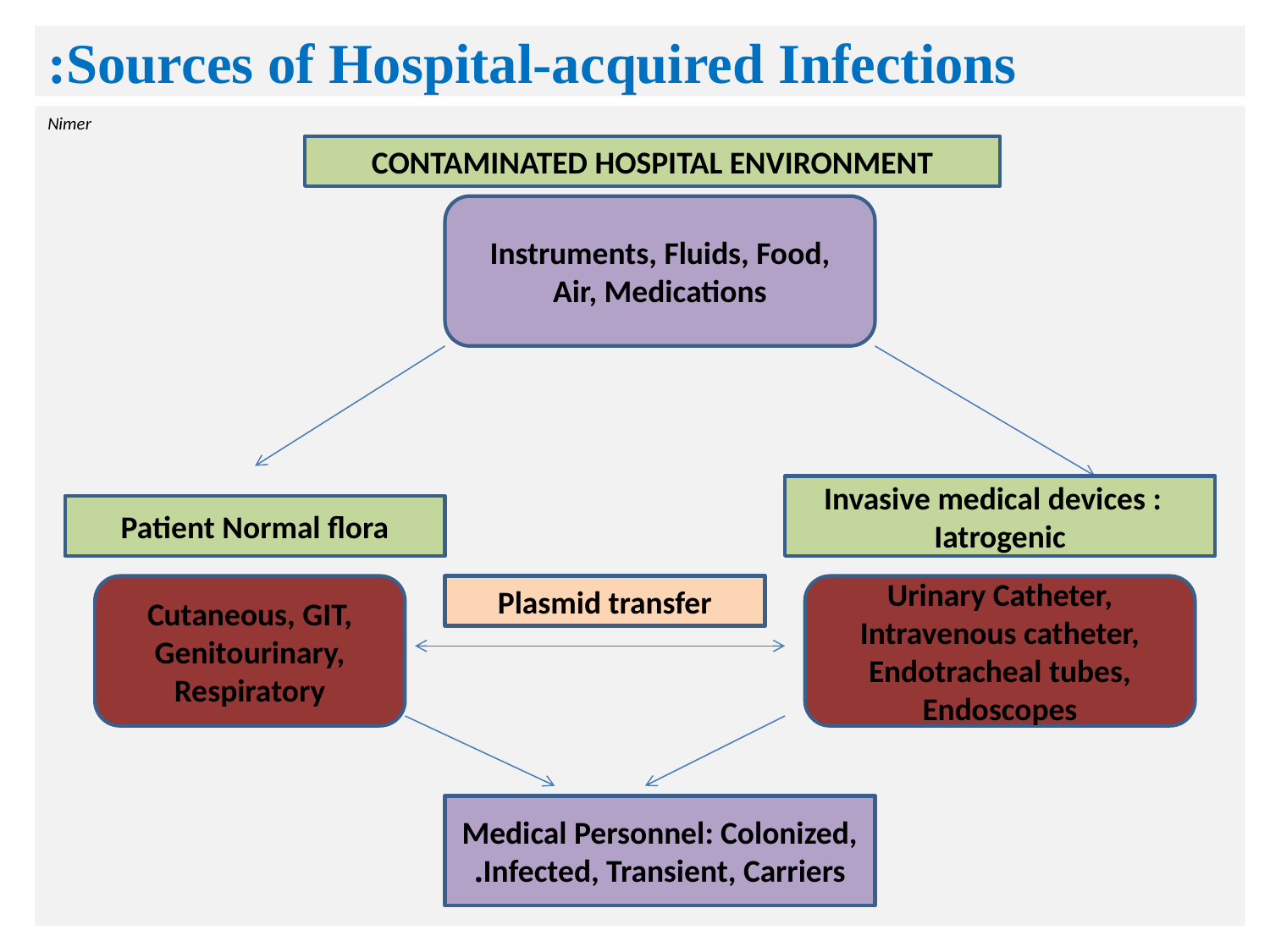

# Sources of Hospital-acquired Infections:
Nimer
CONTAMINATED HOSPITAL ENVIRONMENT
Instruments, Fluids, Food, Air, Medications
Invasive medical devices :   Iatrogenic
Patient Normal flora
Cutaneous, GIT, Genitourinary, Respiratory
Plasmid transfer
Urinary Catheter, Intravenous catheter, Endotracheal tubes, Endoscopes
Medical Personnel: Colonized, Infected, Transient, Carriers.